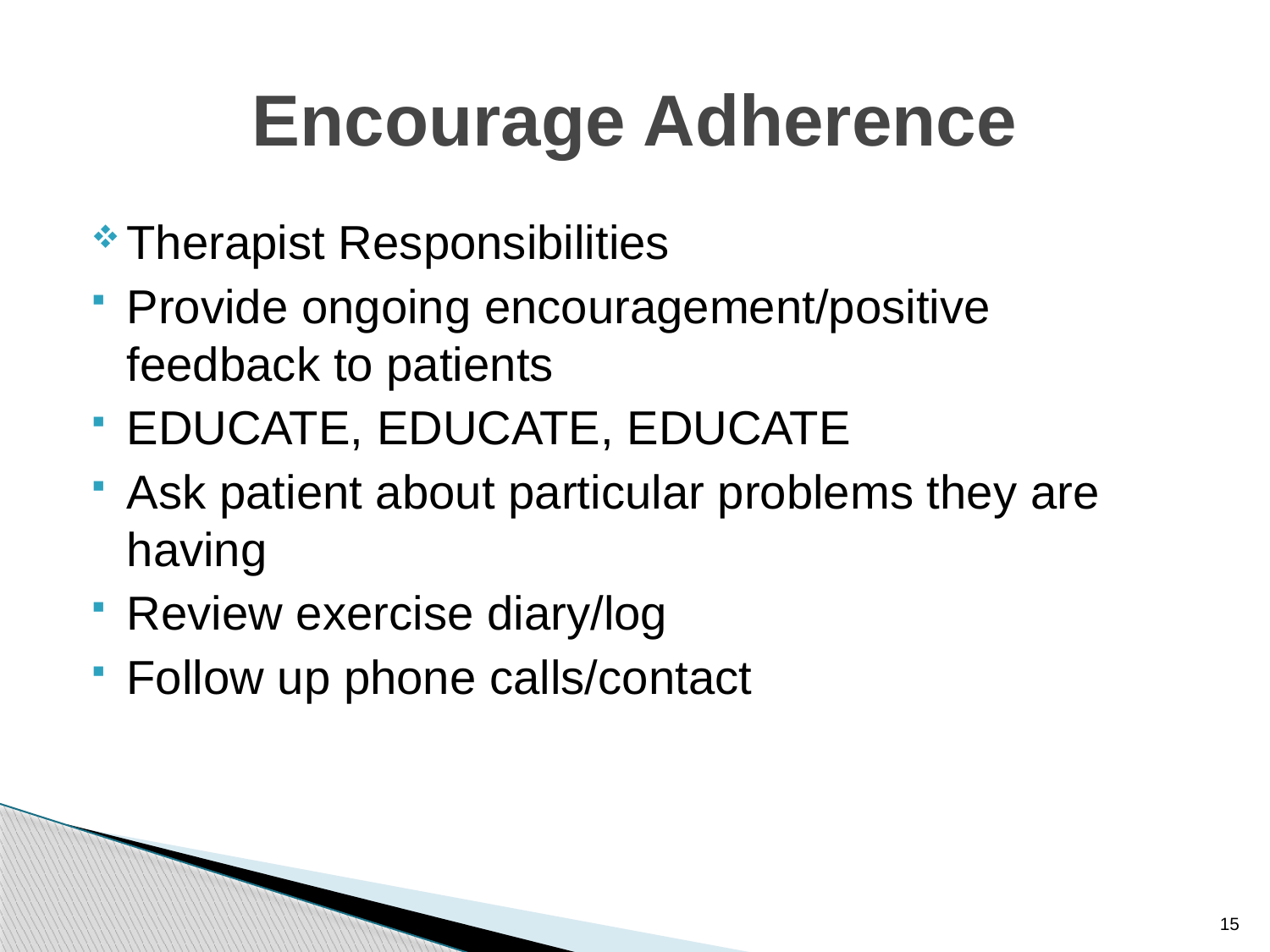

# Encourage Adherence
Therapist Responsibilities
Provide ongoing encouragement/positive feedback to patients
EDUCATE, EDUCATE, EDUCATE
Ask patient about particular problems they are having
Review exercise diary/log
Follow up phone calls/contact
15